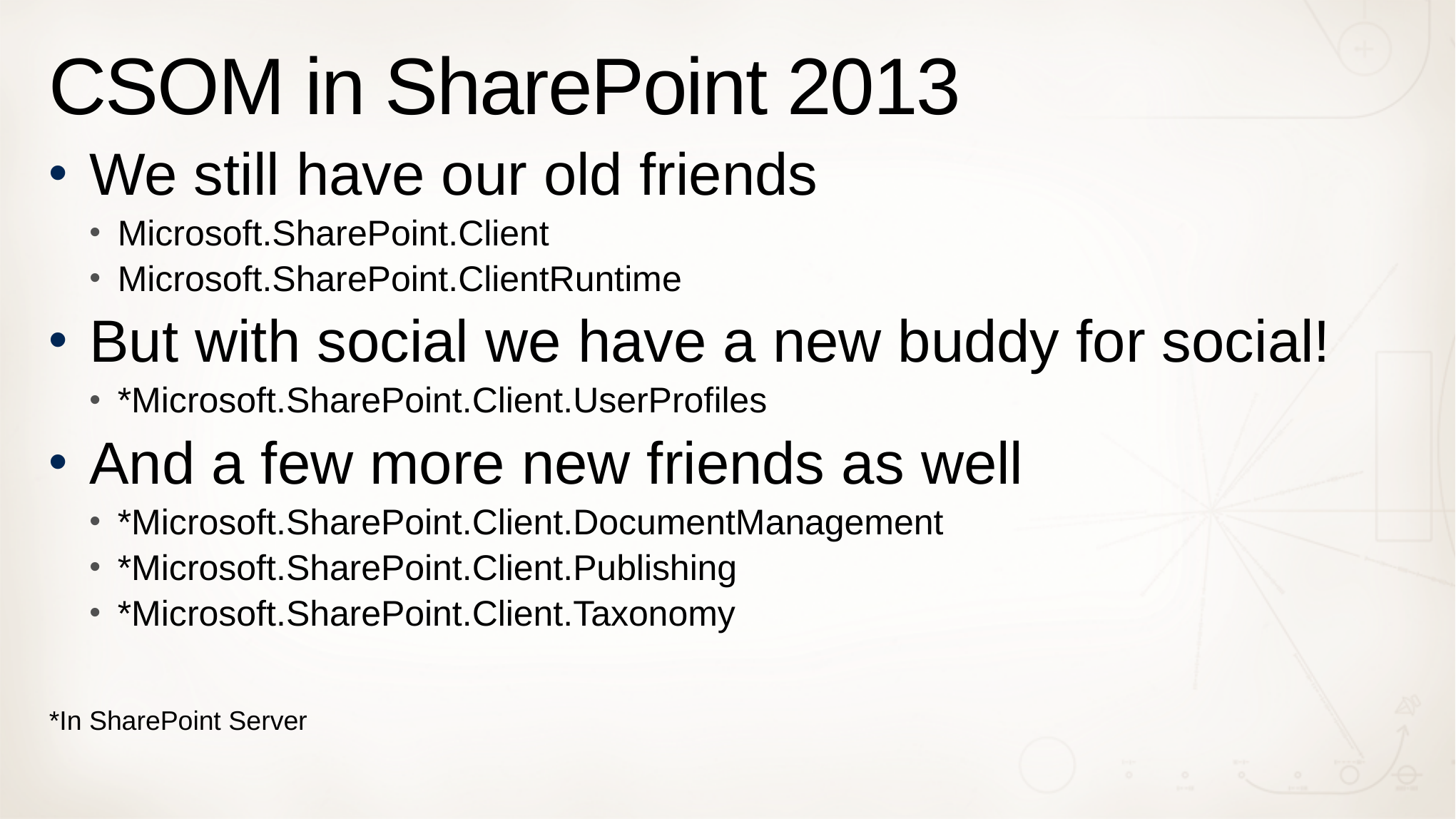

# CSOM in SharePoint 2013
We still have our old friends
Microsoft.SharePoint.Client
Microsoft.SharePoint.ClientRuntime
But with social we have a new buddy for social!
*Microsoft.SharePoint.Client.UserProfiles
And a few more new friends as well
*Microsoft.SharePoint.Client.DocumentManagement
*Microsoft.SharePoint.Client.Publishing
*Microsoft.SharePoint.Client.Taxonomy

*In SharePoint Server